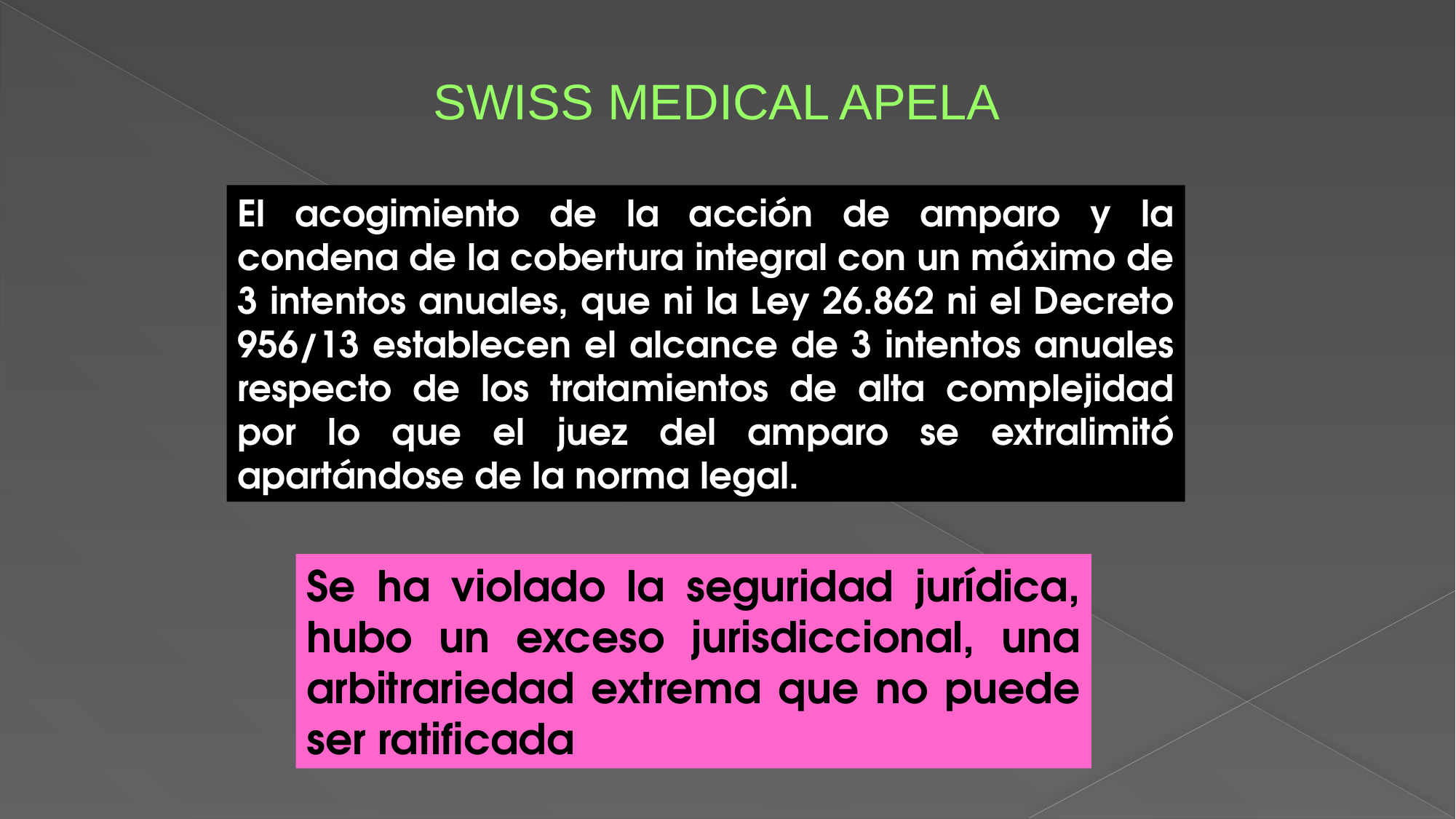

SWISS MEDICAL APELA
El acogimiento de la acción de amparo y la condena de la cobertura integral con un máximo de 3 intentos anuales, que ni la Ley 26.862 ni el Decreto 956/13 establecen el alcance de 3 intentos anuales respecto de los tratamientos de alta complejidad por lo que el juez del amparo se extralimitó apartándose de la norma legal.
Se ha violado la seguridad jurídica, hubo un exceso jurisdiccional, una arbitrariedad extrema que no puede ser ratificada